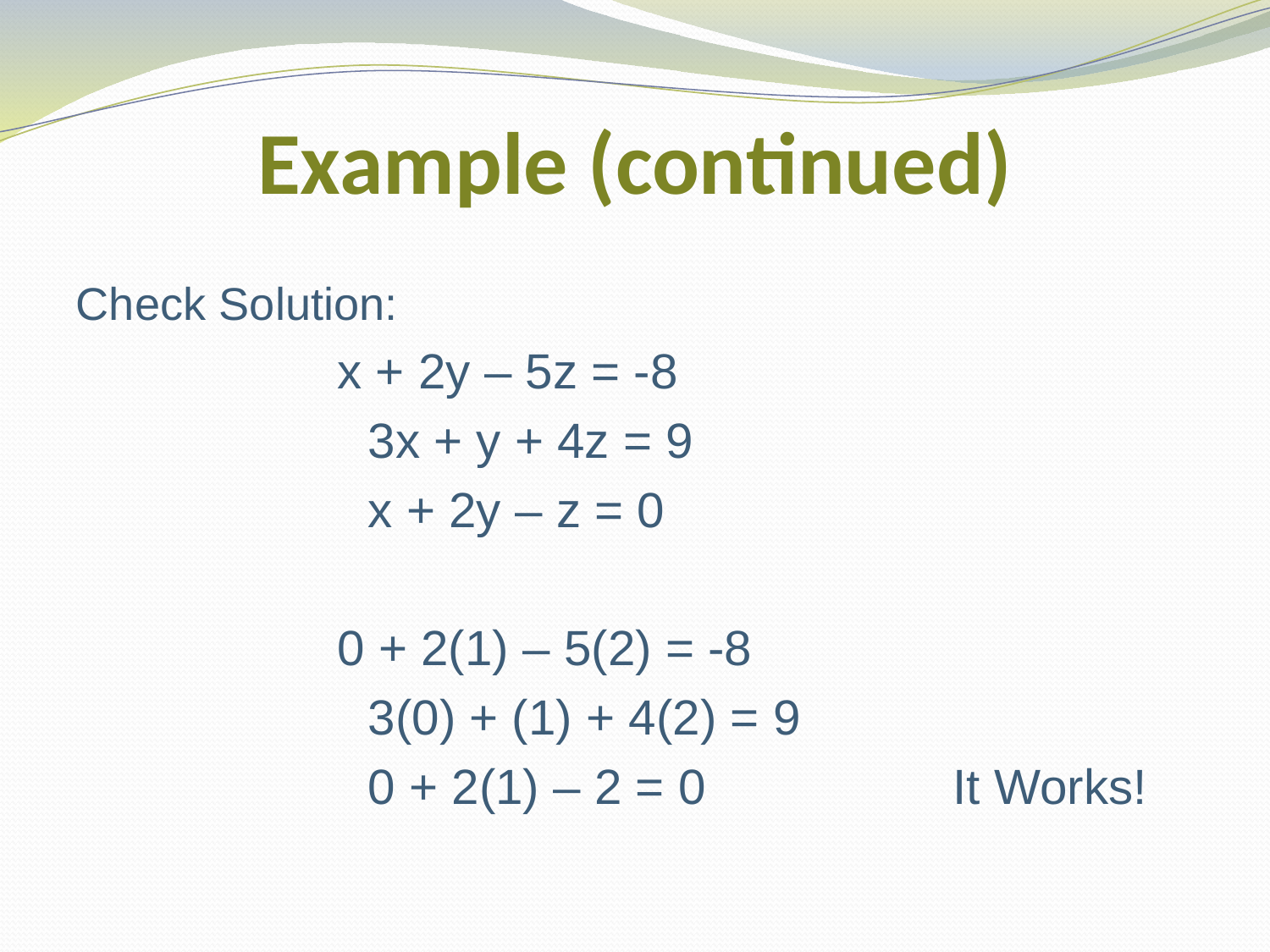

# Example (continued)
Check Solution:
                   x + 2y – 5z = -8
			3x + y + 4z = 9
			x + 2y – z = 0

                   0 + 2(1) – 5(2) = -8
			3(0) + (1) + 4(2) = 9
			0 + 2(1) – 2 = 0                  It Works!